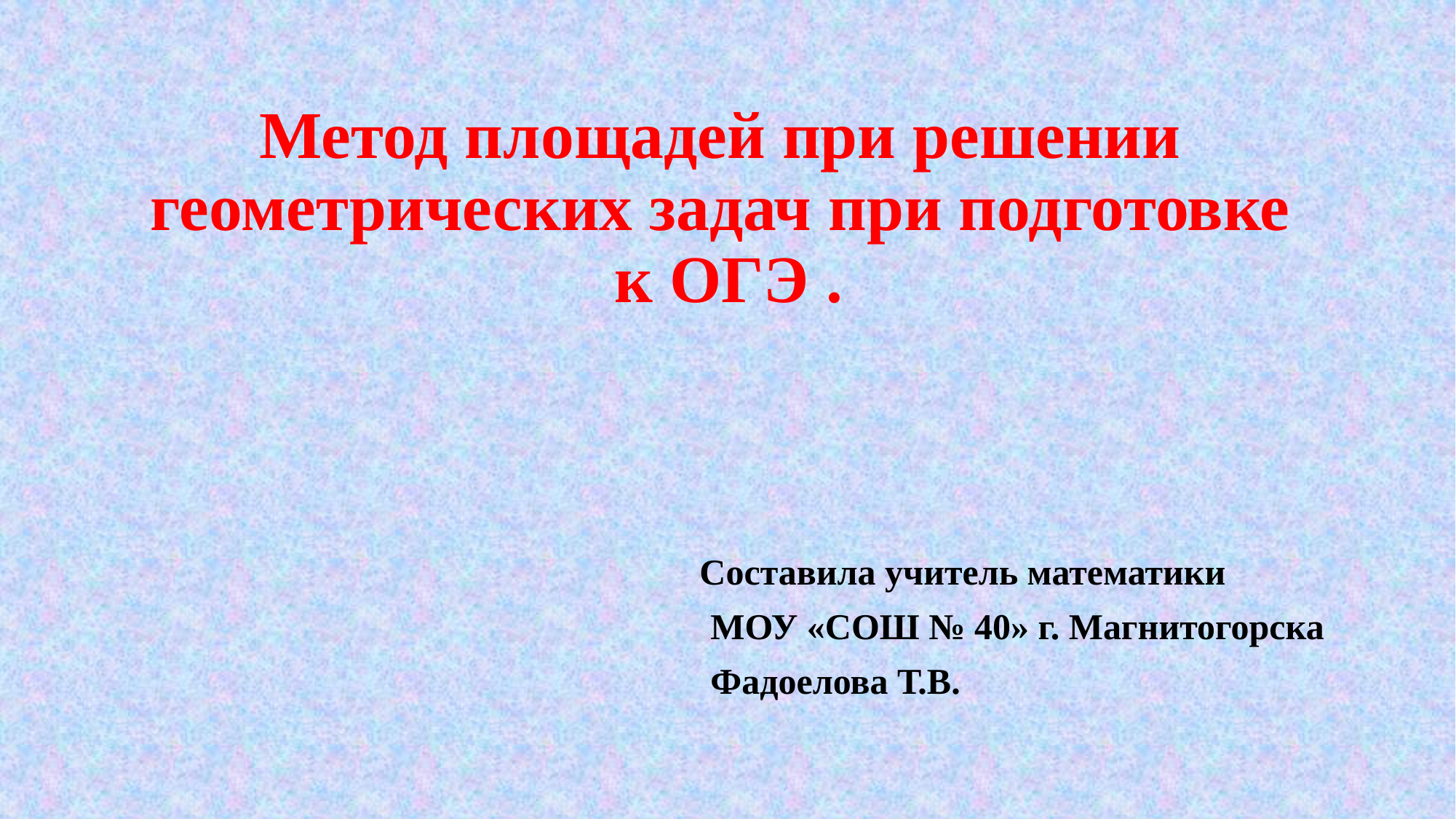

# Метод площадей при решении геометрических задач при подготовке к ОГЭ .
                                                                        Составила учитель математики
                                                                  МОУ «СОШ № 40» г. Магнитогорска
                                                                  Фадоелова Т.В.